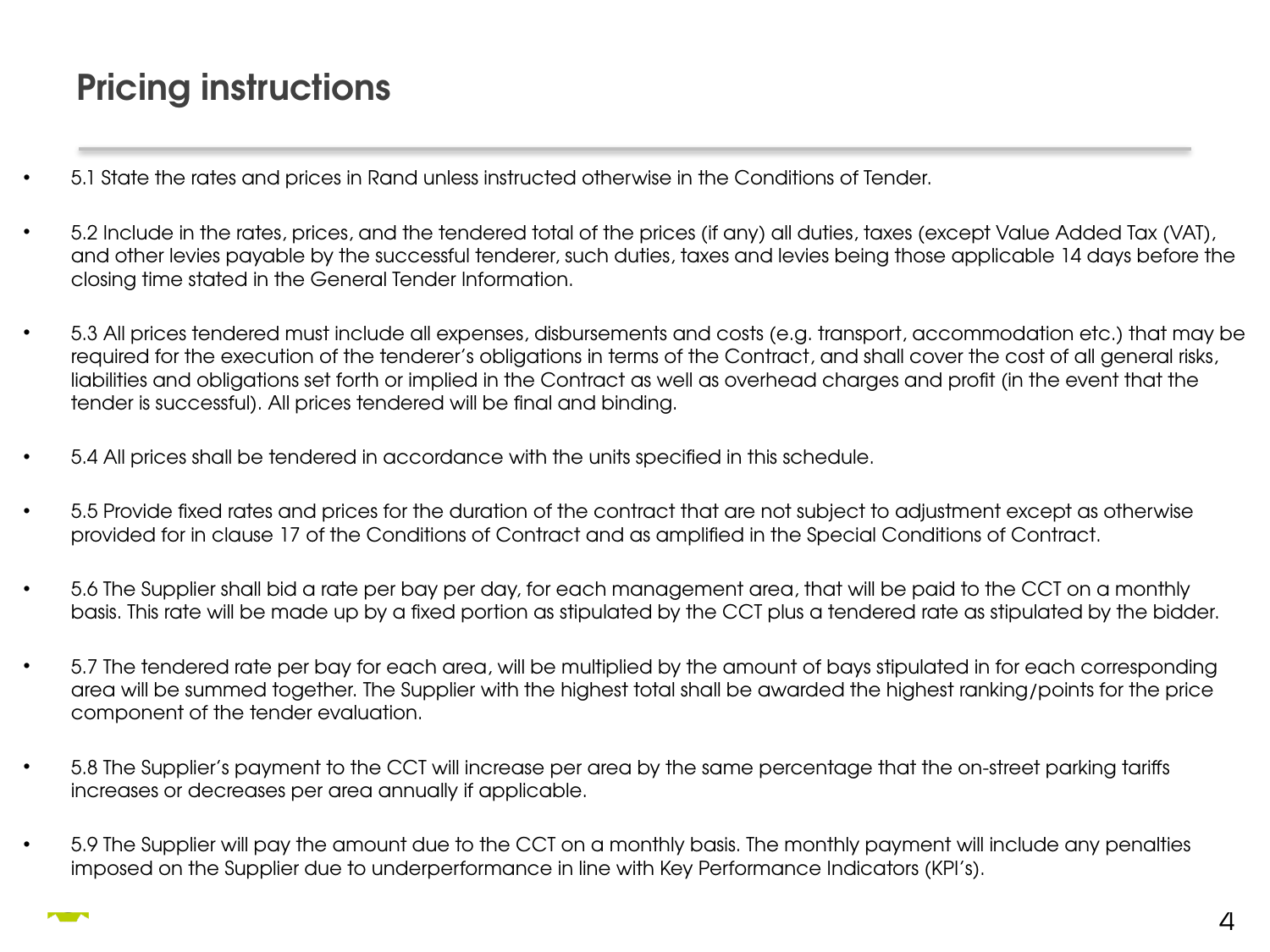

# Pricing instructions
5.1 State the rates and prices in Rand unless instructed otherwise in the Conditions of Tender.

5.2 Include in the rates, prices, and the tendered total of the prices (if any) all duties, taxes (except Value Added Tax (VAT), and other levies payable by the successful tenderer, such duties, taxes and levies being those applicable 14 days before the closing time stated in the General Tender Information.

5.3 All prices tendered must include all expenses, disbursements and costs (e.g. transport, accommodation etc.) that may be required for the execution of the tenderer’s obligations in terms of the Contract, and shall cover the cost of all general risks, liabilities and obligations set forth or implied in the Contract as well as overhead charges and profit (in the event that the tender is successful). All prices tendered will be final and binding.

5.4 All prices shall be tendered in accordance with the units specified in this schedule.

5.5 Provide fixed rates and prices for the duration of the contract that are not subject to adjustment except as otherwise provided for in clause 17 of the Conditions of Contract and as amplified in the Special Conditions of Contract.

5.6 The Supplier shall bid a rate per bay per day, for each management area, that will be paid to the CCT on a monthly basis. This rate will be made up by a fixed portion as stipulated by the CCT plus a tendered rate as stipulated by the bidder.

5.7 The tendered rate per bay for each area, will be multiplied by the amount of bays stipulated in for each corresponding area will be summed together. The Supplier with the highest total shall be awarded the highest ranking/points for the price component of the tender evaluation.

5.8 The Supplier’s payment to the CCT will increase per area by the same percentage that the on-street parking tariffs increases or decreases per area annually if applicable.

5.9 The Supplier will pay the amount due to the CCT on a monthly basis. The monthly payment will include any penalties imposed on the Supplier due to underperformance in line with Key Performance Indicators (KPI’s).

4